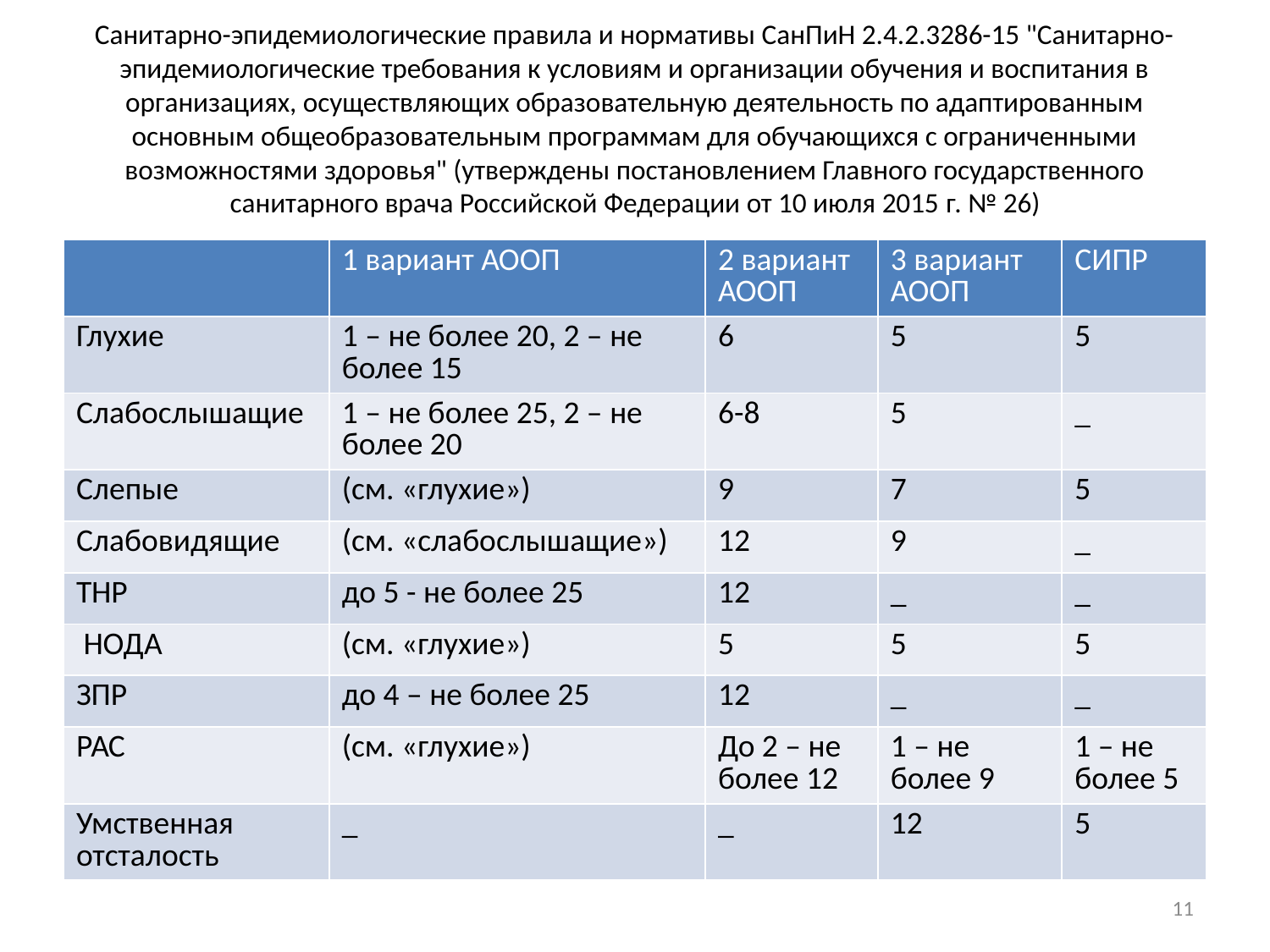

# Санитарно-эпидемиологические правила и нормативы СанПиН 2.4.2.3286-15 "Санитарно-эпидемиологические требования к условиям и организации обучения и воспитания в организациях, осуществляющих образовательную деятельность по адаптированным основным общеобразовательным программам для обучающихся с ограниченными возможностями здоровья" (утверждены постановлением Главного государственного санитарного врача Российской Федерации от 10 июля 2015 г. № 26)
|  | 1 вариант АООП | 2 вариант АООП | 3 вариант АООП | СИПР |
| --- | --- | --- | --- | --- |
| Глухие | 1 – не более 20, 2 – не более 15 | 6 | 5 | 5 |
| Слабослышащие | 1 – не более 25, 2 – не более 20 | 6-8 | 5 | \_ |
| Слепые | (см. «глухие») | 9 | 7 | 5 |
| Слабовидящие | (см. «слабослышащие») | 12 | 9 | \_ |
| ТНР | до 5 - не более 25 | 12 | \_ | \_ |
| НОДА | (см. «глухие») | 5 | 5 | 5 |
| ЗПР | до 4 – не более 25 | 12 | \_ | \_ |
| РАС | (см. «глухие») | До 2 – не более 12 | 1 – не более 9 | 1 – не более 5 |
| Умственная отсталость | \_ | \_ | 12 | 5 |
11